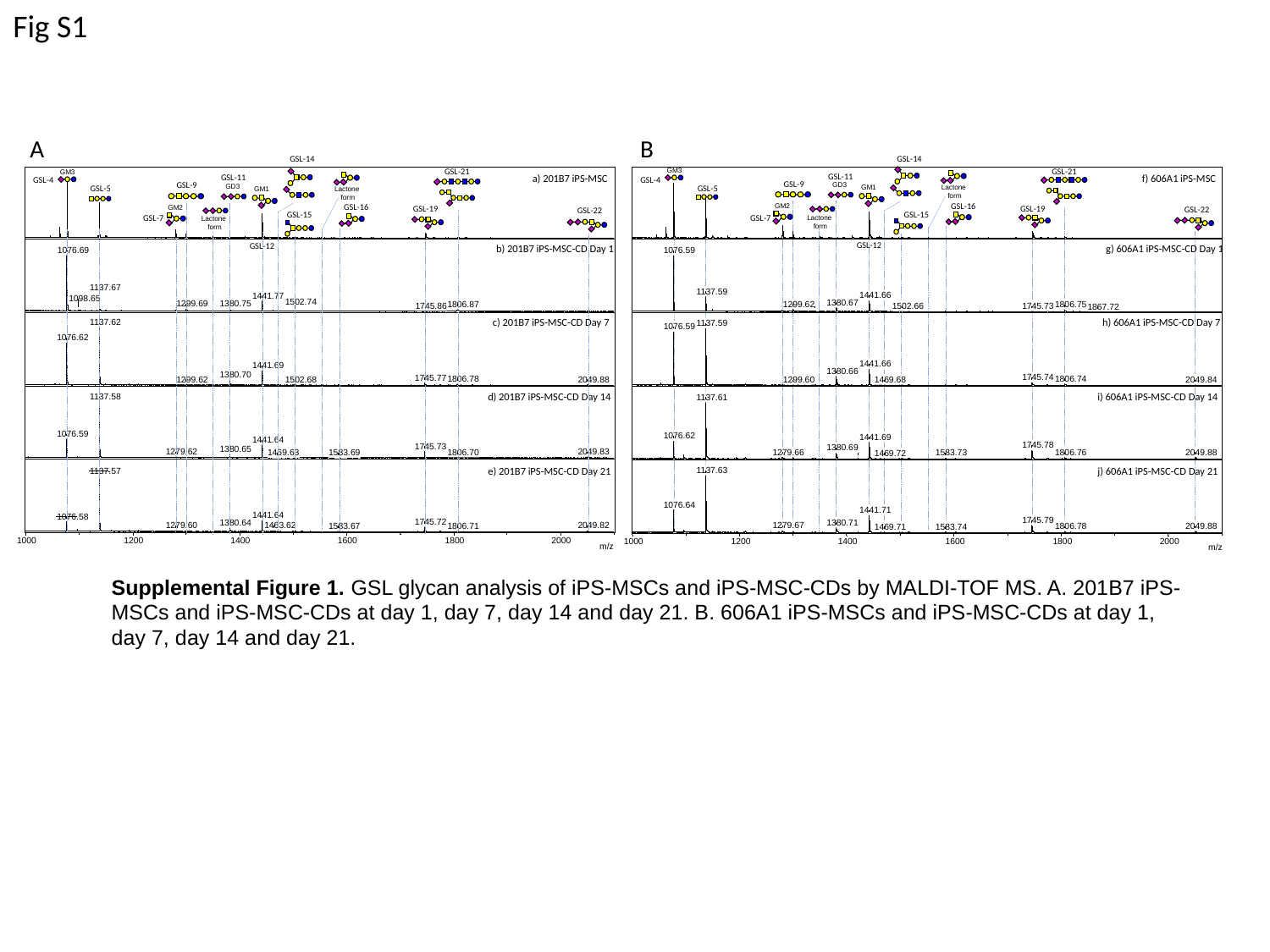

Fig S1
A
B
GSL-14
GSL-14
GSL-21
GM3

Lactone
 form
GD3

GM1

GM2

GSL-21
GM3
f) 606A1 iPS-MSC
a) 201B7 iPS-MSC
GSL-11
GSL-11

GSL-4
GSL-4

Lactone
 form
GSL-9
GSL-9
GD3
GSL-5
GSL-5

GM1

GSL-16
GSL-16

GSL-19
GSL-19
GM2
GSL-22
GSL-22
GSL-15
GSL-15
GSL-7
GSL-7
Lactone
 form
Lactone
 form

GSL-12
GSL-12
g) 606A1 iPS-MSC-CD Day 1
b) 201B7 iPS-MSC-CD Day 1

1076.59
1076.69

1137.67
1137.59

1441.66
1441.77

1098.65

1502.74
1380.67
1380.75
1299.69
1299.62

1806.87
1806.75
1745.86
1502.66
1745.73
1867.72

h) 606A1 iPS-MSC-CD Day 7
c) 201B7 iPS-MSC-CD Day 7

1137.62
1137.59
1076.59

1076.62

1441.66
1441.69

1380.66

1380.70

1745.74
1745.77
1806.74
1806.78
1299.62
1502.68
2049.88
1299.60
1469.68
2049.84

i) 606A1 iPS-MSC-CD Day 14
d) 201B7 iPS-MSC-CD Day 14

1137.58
1137.61

1076.59
1076.62
1441.69

1441.64

1745.78

1745.73
1380.69
1380.65

1279.62
2049.83
1279.66
1806.76
2049.88

1806.70
1583.73
1469.63
1583.69
1469.72

j) 606A1 iPS-MSC-CD Day 21
e) 201B7 iPS-MSC-CD Day 21

1137.63
1137.57

1076.64
1441.71
1441.64

1076.58
1745.79

1745.72

1380.64
1380.71
1279.60
1463.62
2049.82
1279.67
1583.67
1806.71

1806.78
2049.88
1469.71
1583.74

1000
1200
1400
1600
1800
2000
1000
1200
1400
1600
1800
2000
m/z
m/z
Supplemental Figure 1. GSL glycan analysis of iPS-MSCs and iPS‐MSC-CDs by MALDI-TOF MS. A. 201B7 iPS-MSCs and iPS‐MSC-CDs at day 1, day 7, day 14 and day 21. B. 606A1 iPS-MSCs and iPS‐MSC-CDs at day 1, day 7, day 14 and day 21.